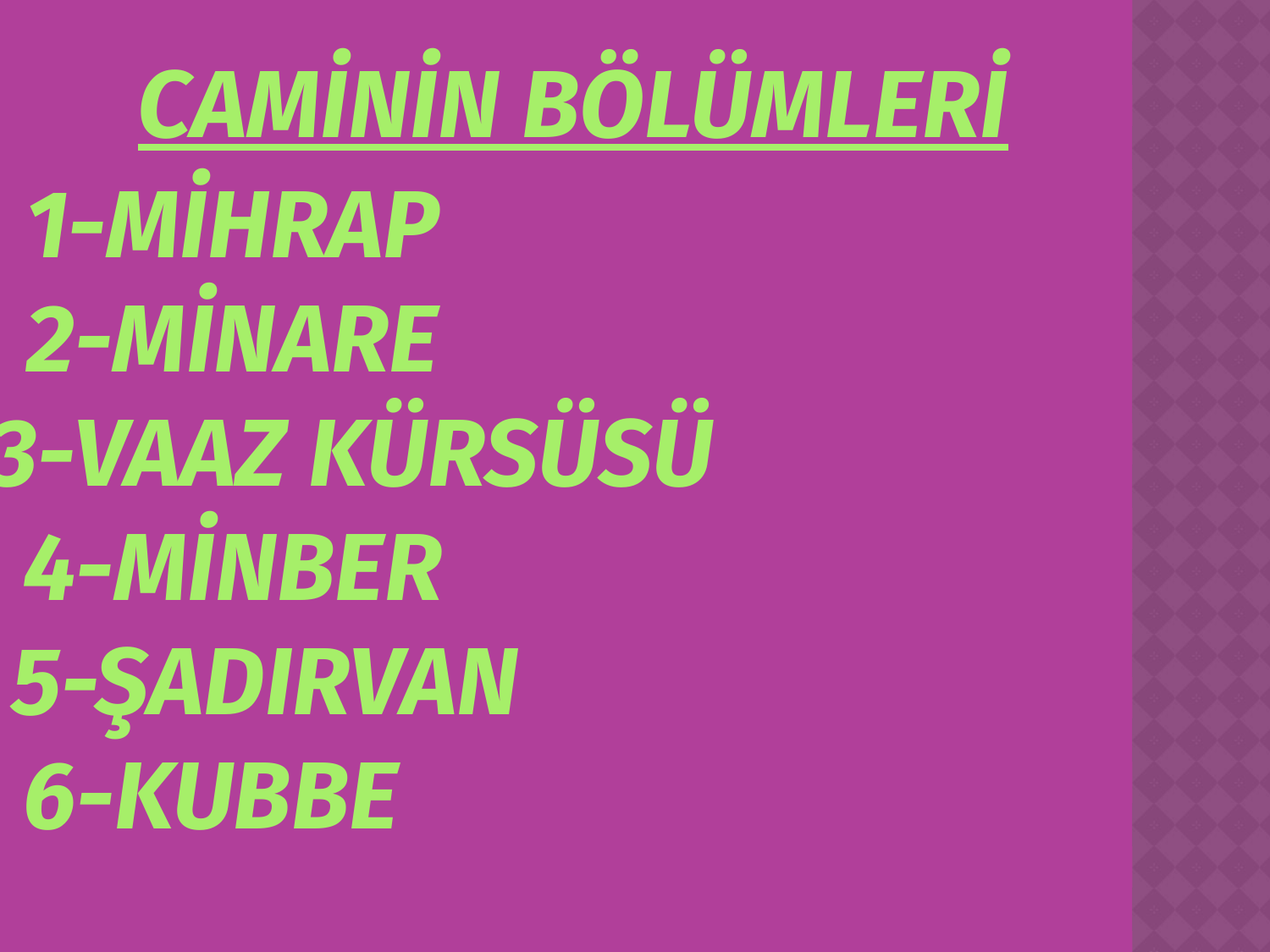

CAMİNİN BÖLÜMLERİ
  1-MİHRAP
  2-MİNARE
              3-VAAZ KÜRSÜSÜ
  4-MİNBER
     5-ŞADIRVAN
6-KUBBE